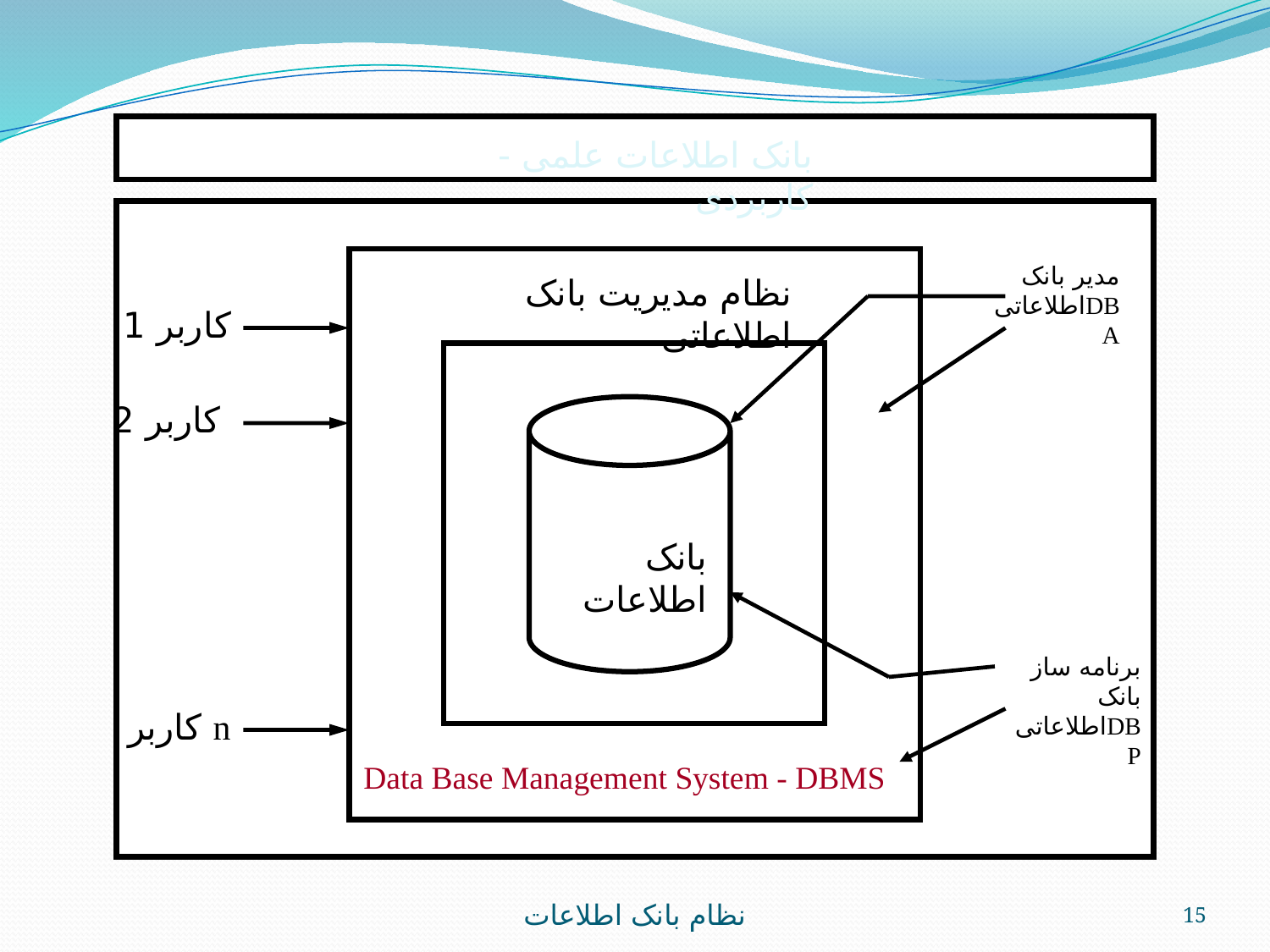

بانک اطلاعات علمی - کاربردی

مدير بانک اطلاعاتیDBA
نظام مديريت بانک اطلاعاتی
کاربر 1

کاربر 2

بانک اطلاعات

برنامه ساز بانک اطلاعاتیDBP

کاربر n

Data Base Management System - DBMS
نظام بانک اطلاعات
15